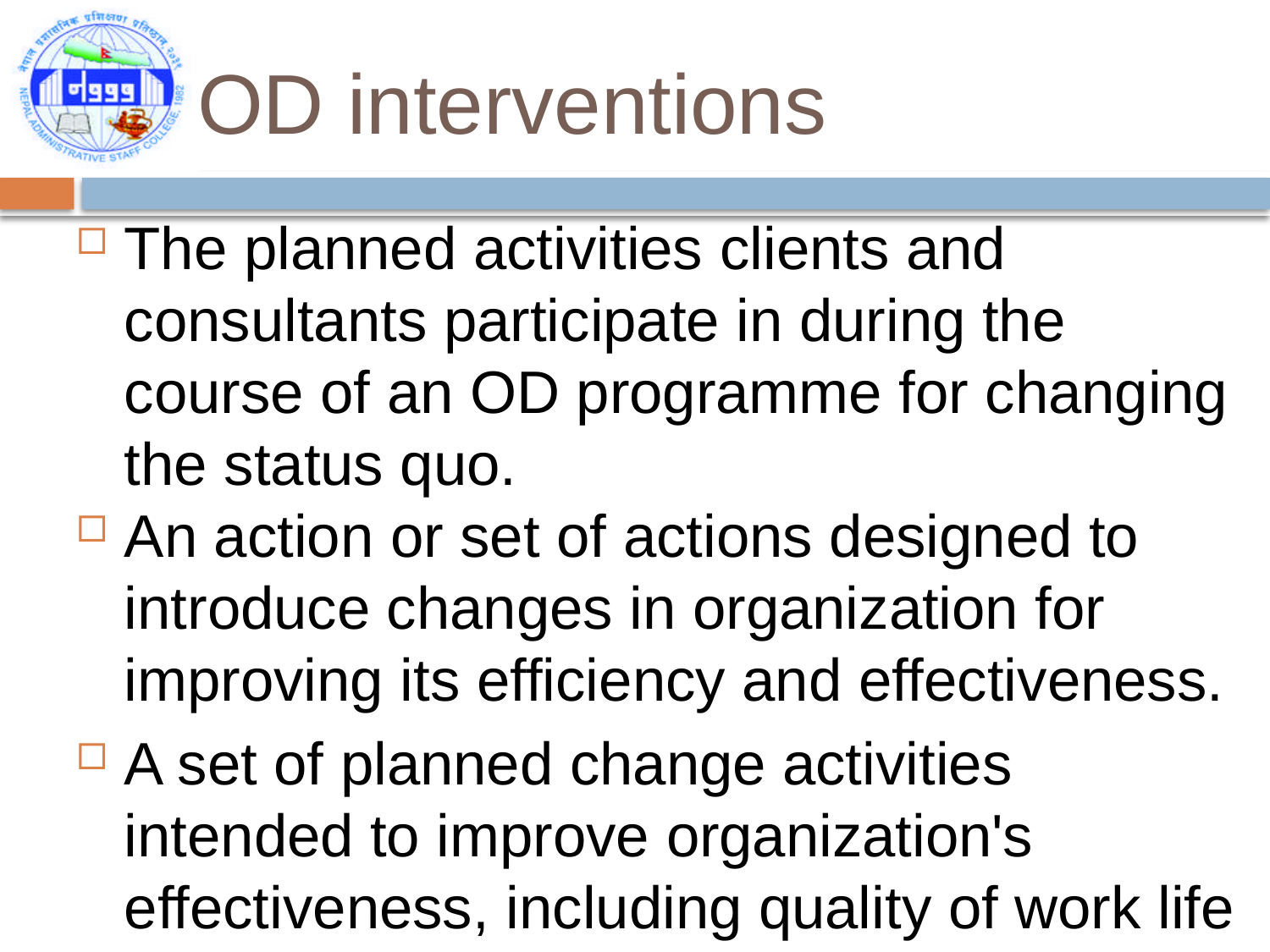

# OD interventions
The planned activities clients and consultants participate in during the course of an OD programme for changing the status quo.
An action or set of actions designed to introduce changes in organization for improving its efficiency and effectiveness.
A set of planned change activities intended to improve organization's effectiveness, including quality of work life and productivity.
- Cumming, 1993